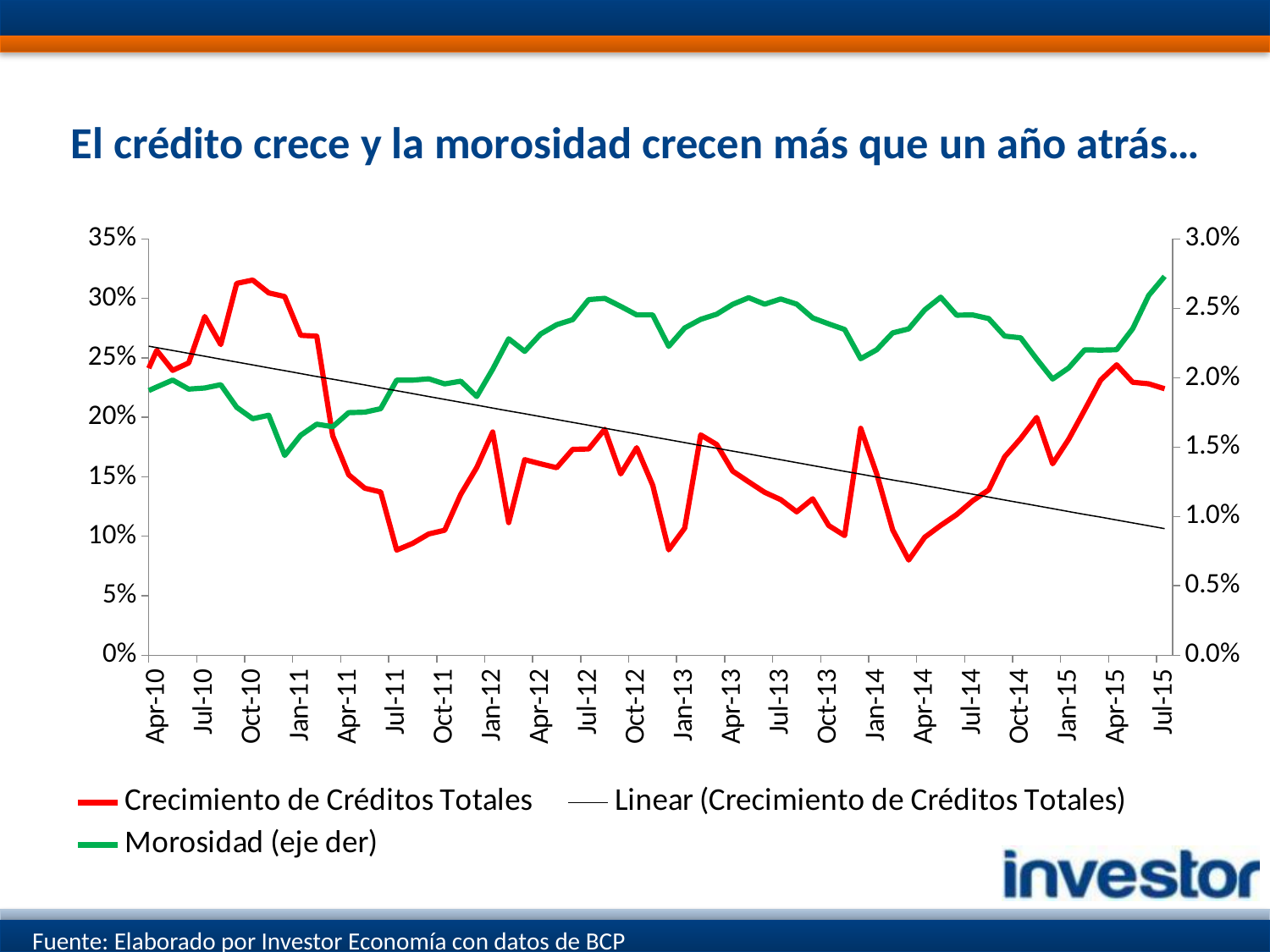

El crédito crece y la morosidad crecen más que un año atrás…

### Chart

| Category | Crecimiento de Créditos Totales | Morosidad (eje der) |
|---|---|---|
| 39448 | 0.31734017055094954 | 0.01868542565745007 |
| 39479 | 0.35105530964339815 | 0.017659315535469608 |
| 39508 | 0.374506358995194 | 0.01725265917195741 |
| 39539 | 0.35964601709318456 | 0.017320082272524635 |
| 39569 | 0.39885731876635777 | 0.01724943854799344 |
| 39600 | 0.23787477542728985 | 0.015986965791194442 |
| 39630 | 0.25817181952885027 | 0.01520998765102937 |
| 39661 | 0.2566826541264504 | 0.015274040212071452 |
| 39692 | 0.2890539071985474 | 0.014272725922810356 |
| 39722 | 0.4330983156441395 | 0.014593479061605453 |
| 39753 | 0.3690200074103378 | 0.01574754918458284 |
| 39783 | 0.3787896070541603 | 0.014727419188568014 |
| 39814 | 0.3606350851320288 | 0.017153581748699288 |
| 39845 | 0.3538838625763119 | 0.018107795979633058 |
| 39873 | 0.3328728717277294 | 0.018562720383697807 |
| 39904 | 0.3531826899677333 | 0.019595591197160398 |
| 39934 | 0.3574224863790936 | 0.020957286948632265 |
| 39965 | 0.39337689981820234 | 0.021724568047291528 |
| 39995 | 0.3832862770060155 | 0.022427764866950334 |
| 40026 | 0.382620304962479 | 0.02232061454696258 |
| 40057 | 0.312363656951709 | 0.021354510346094573 |
| 40087 | 0.21729172617453552 | 0.01998725152752945 |
| 40118 | 0.20794526044488681 | 0.01985351271321556 |
| 40148 | 0.18488279483405612 | 0.018474313430823446 |
| 40179 | 0.18588499592650898 | 0.019692530944764742 |
| 40210 | 0.1850118808398331 | 0.019765661915410446 |
| 40238 | 0.22622834801504532 | 0.018811732364659016 |
| 40269 | 0.25625871099505115 | 0.01932686912262991 |
| 40299 | 0.23950229706422888 | 0.019830426867280555 |
| 40330 | 0.24574030061210217 | 0.019177385723596674 |
| 40360 | 0.28474852769684156 | 0.019257406132560356 |
| 40391 | 0.26113743777618437 | 0.019492467529008465 |
| 40422 | 0.3125858974525795 | 0.017867126835364306 |
| 40452 | 0.315392051408657 | 0.017042048312596047 |
| 40483 | 0.3046103618731322 | 0.017293303733217205 |
| 40513 | 0.3015308008335198 | 0.014394174301592092 |
| 40544 | 0.26894419777724043 | 0.015849396867315974 |
| 40575 | 0.26822396580515306 | 0.016648848101372106 |
| 40603 | 0.18449693316591853 | 0.01646410320499387 |
| 40634 | 0.15171300058732307 | 0.01748020009406245 |
| 40664 | 0.1404074872137535 | 0.01751191631598142 |
| 40695 | 0.13721615570730328 | 0.017767005257119176 |
| 40725 | 0.08836044801584397 | 0.019824654749016478 |
| 40756 | 0.09404208073263787 | 0.019822169942828562 |
| 40787 | 0.10193721377669007 | 0.01991882244539857 |
| 40817 | 0.10511210571794138 | 0.019551365438537686 |
| 40848 | 0.13517797507327445 | 0.019745177518078603 |
| 40878 | 0.1578271033896146 | 0.018645352597990425 |
| 40909 | 0.18769324959857814 | 0.020612090813809502 |
| 40940 | 0.11146232996913819 | 0.022804293139603655 |
| 40969 | 0.16441889557058853 | 0.021897707149007756 |
| 41000 | 0.16090228209738333 | 0.023148399627006617 |
| 41030 | 0.15763074278255518 | 0.023817982968087355 |
| 41061 | 0.1730824656903296 | 0.02418318339982374 |
| 41091 | 0.17338864882901794 | 0.025625321335730308 |
| 41122 | 0.18997462935252063 | 0.025717804926973717 |
| 41153 | 0.1523775909636984 | 0.02514013132602722 |
| 41183 | 0.17446929791003551 | 0.024523076372728974 |
| 41214 | 0.14298774878831155 | 0.0245209229769491 |
| 41244 | 0.0885250305313443 | 0.022255987980788983 |
| 41275 | 0.10688736557803558 | 0.023579685166655005 |
| 41306 | 0.18520875452708818 | 0.02420558463376347 |
| 41334 | 0.1771233024077461 | 0.024575886820837015 |
| 41365 | 0.15476040070293395 | 0.025284224831054716 |
| 41395 | 0.14574920796470603 | 0.02576504580220278 |
| 41426 | 0.13693702295600985 | 0.025294817412057316 |
| 41456 | 0.13079395042637887 | 0.02567331996729002 |
| 41487 | 0.12056287075056593 | 0.025298737175204464 |
| 41518 | 0.13150195340912085 | 0.024305609032890373 |
| 41548 | 0.10906202325535874 | 0.023876355253650724 |
| 41579 | 0.10058672675625036 | 0.023473947575291854 |
| 41609 | 0.1907652952436929 | 0.021367654796521245 |
| 41640 | 0.15249602306836363 | 0.02201295758260094 |
| 41671 | 0.10532321290420277 | 0.02322700376342409 |
| 41699 | 0.07999586549320936 | 0.023518118962000827 |
| 41730 | 0.09917970526919828 | 0.024884090547791213 |
| 41760 | 0.10911264362405193 | 0.025800161336248528 |
| 41791 | 0.11823805879328009 | 0.024501903716340707 |
| 41821 | 0.12984799412670656 | 0.02452136247804652 |
| 41852 | 0.13900930080796692 | 0.024259505133017514 |
| 41883 | 0.16676693153380984 | 0.022997367280598327 |
| 41913 | 0.1821741613302199 | 0.022871652069338323 |
| 41944 | 0.19989975936888182 | 0.021341849520587503 |
| 41974 | 0.16092560143201906 | 0.01990470358309054 |
| 42005 | 0.18161051215503754 | 0.020702921778205315 |
| 42036 | 0.20624709302991806 | 0.02200757223420099 |
| 42064 | 0.23134190742333272 | 0.02198586547645118 |
| 42095 | 0.2441415817722925 | 0.022013950049171286 |
| 42125 | 0.22947570953303353 | 0.02353226814283527 |
| 42156 | 0.22820348122086642 | 0.025925436305452798 |
| 42186 | 0.22403067351867367 | 0.027296162543879208 |
Fuente: Elaborado por Investor Economía con datos de BCP